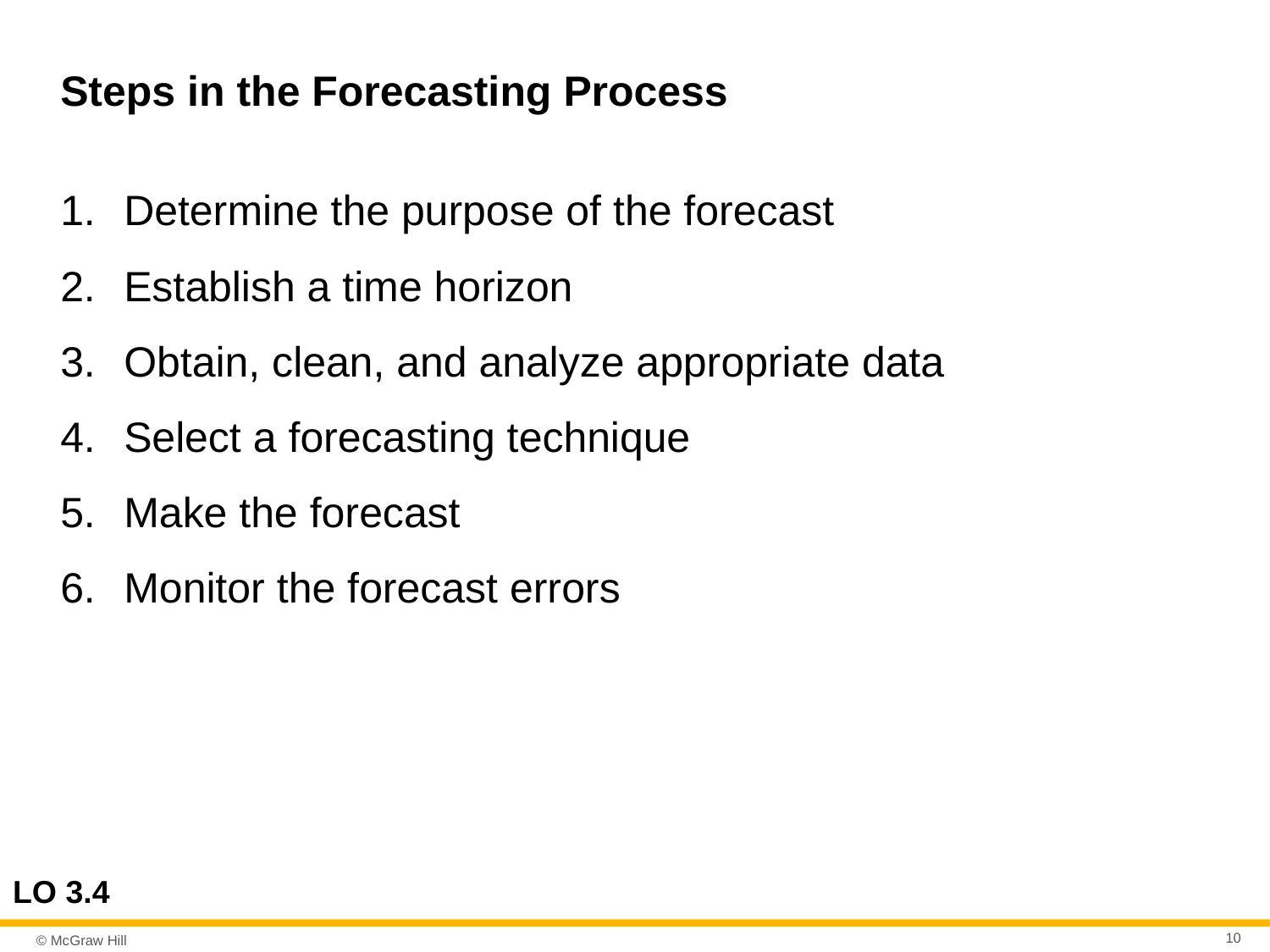

# Steps in the Forecasting Process
Determine the purpose of the forecast
Establish a time horizon
Obtain, clean, and analyze appropriate data
Select a forecasting technique
Make the forecast
Monitor the forecast errors
LO 3.4